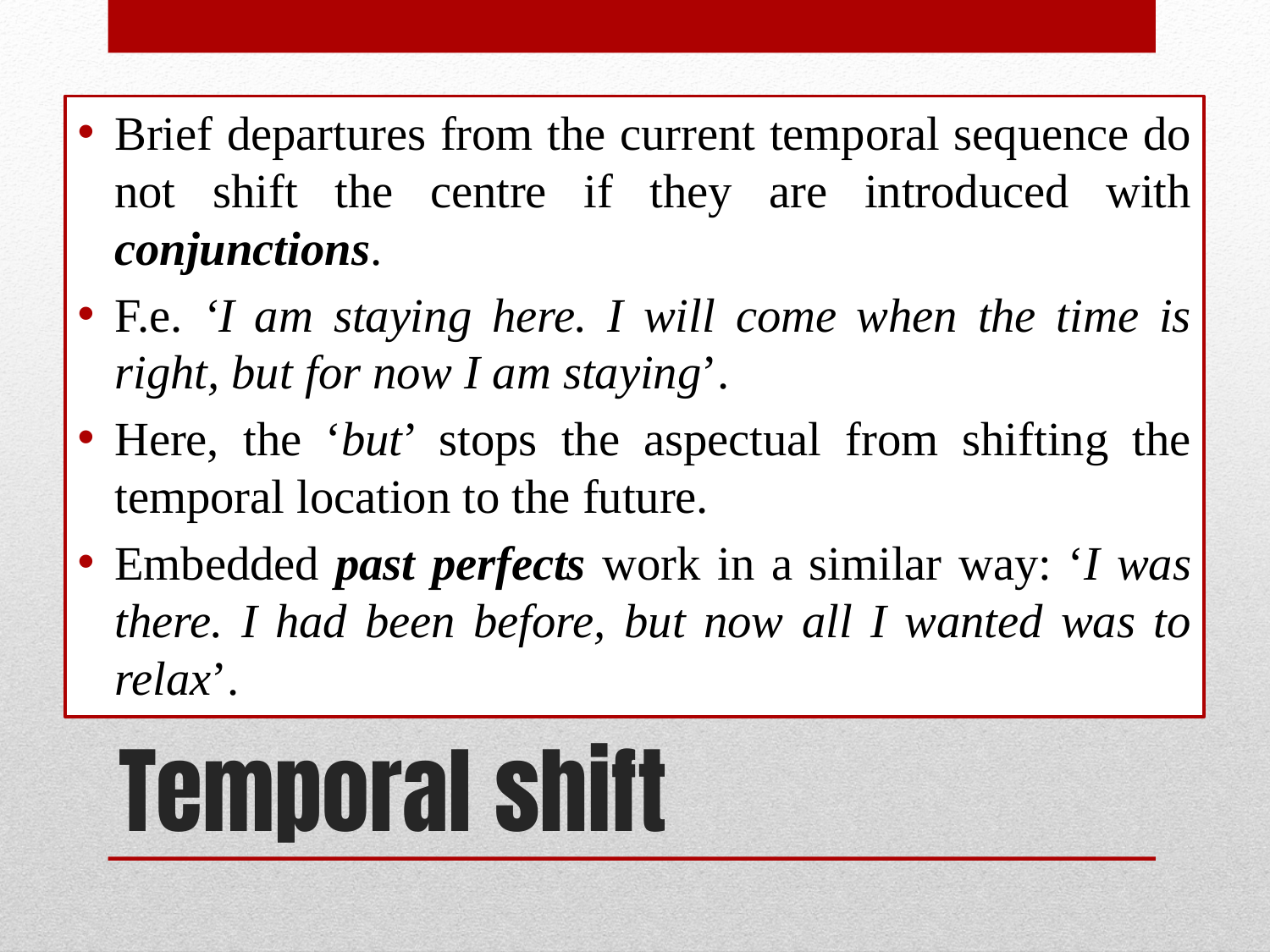

Brief departures from the current temporal sequence do not shift the centre if they are introduced with conjunctions.
F.e. ‘I am staying here. I will come when the time is right, but for now I am staying’.
Here, the ‘but’ stops the aspectual from shifting the temporal location to the future.
Embedded past perfects work in a similar way: ‘I was there. I had been before, but now all I wanted was to relax’.

# Temporal shift